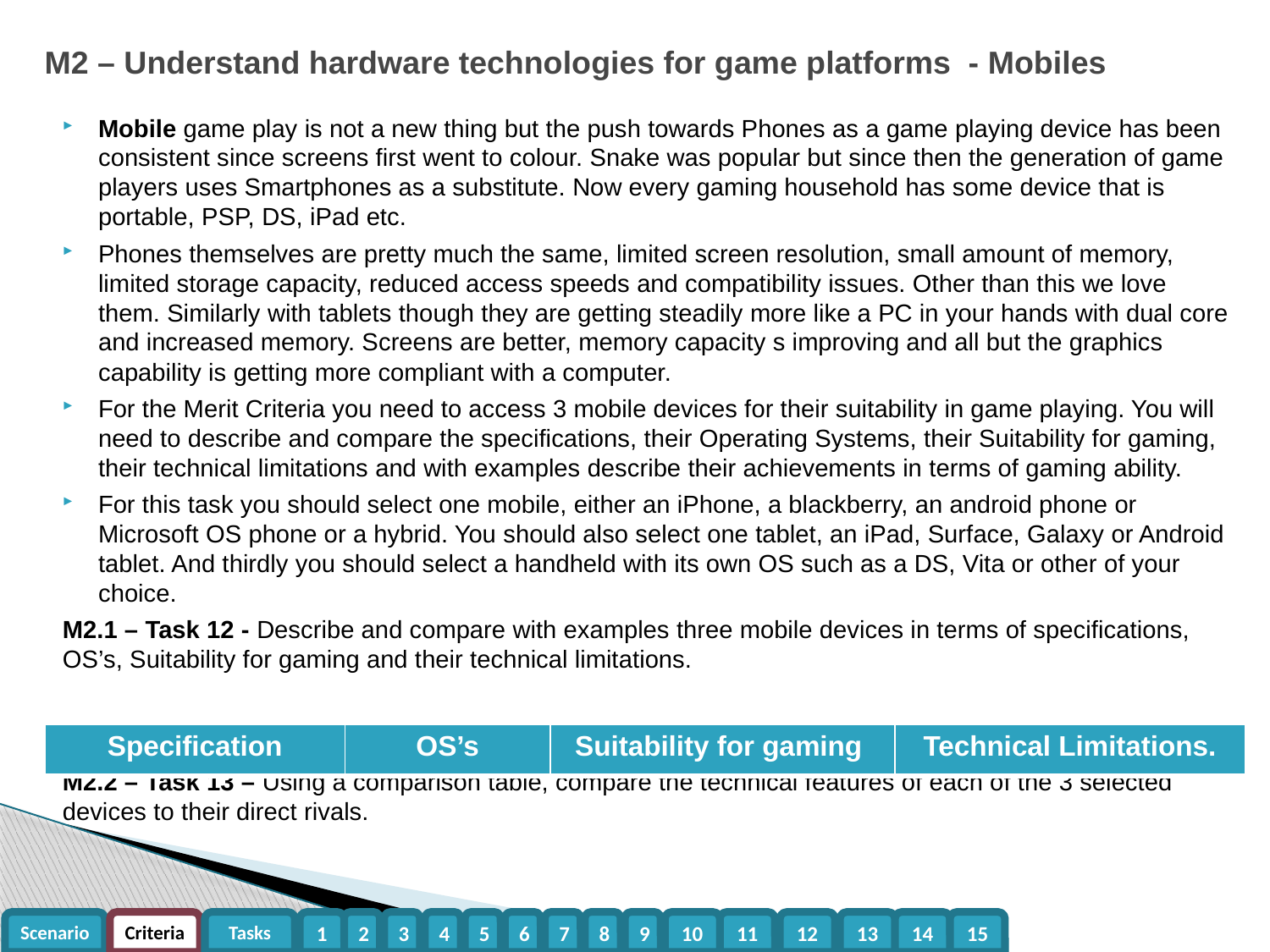

# M2 – Understand hardware technologies for game platforms  - Mobiles
Mobile game play is not a new thing but the push towards Phones as a game playing device has been consistent since screens first went to colour. Snake was popular but since then the generation of game players uses Smartphones as a substitute. Now every gaming household has some device that is portable, PSP, DS, iPad etc.
Phones themselves are pretty much the same, limited screen resolution, small amount of memory, limited storage capacity, reduced access speeds and compatibility issues. Other than this we love them. Similarly with tablets though they are getting steadily more like a PC in your hands with dual core and increased memory. Screens are better, memory capacity s improving and all but the graphics capability is getting more compliant with a computer.
For the Merit Criteria you need to access 3 mobile devices for their suitability in game playing. You will need to describe and compare the specifications, their Operating Systems, their Suitability for gaming, their technical limitations and with examples describe their achievements in terms of gaming ability.
For this task you should select one mobile, either an iPhone, a blackberry, an android phone or Microsoft OS phone or a hybrid. You should also select one tablet, an iPad, Surface, Galaxy or Android tablet. And thirdly you should select a handheld with its own OS such as a DS, Vita or other of your choice.
M2.1 – Task 12 - Describe and compare with examples three mobile devices in terms of specifications, OS’s, Suitability for gaming and their technical limitations.

M2.2 – Task 13 – Using a comparison table, compare the technical features of each of the 3 selected devices to their direct rivals.

| Specification | OS’s | Suitability for gaming | Technical Limitations. |
| --- | --- | --- | --- |